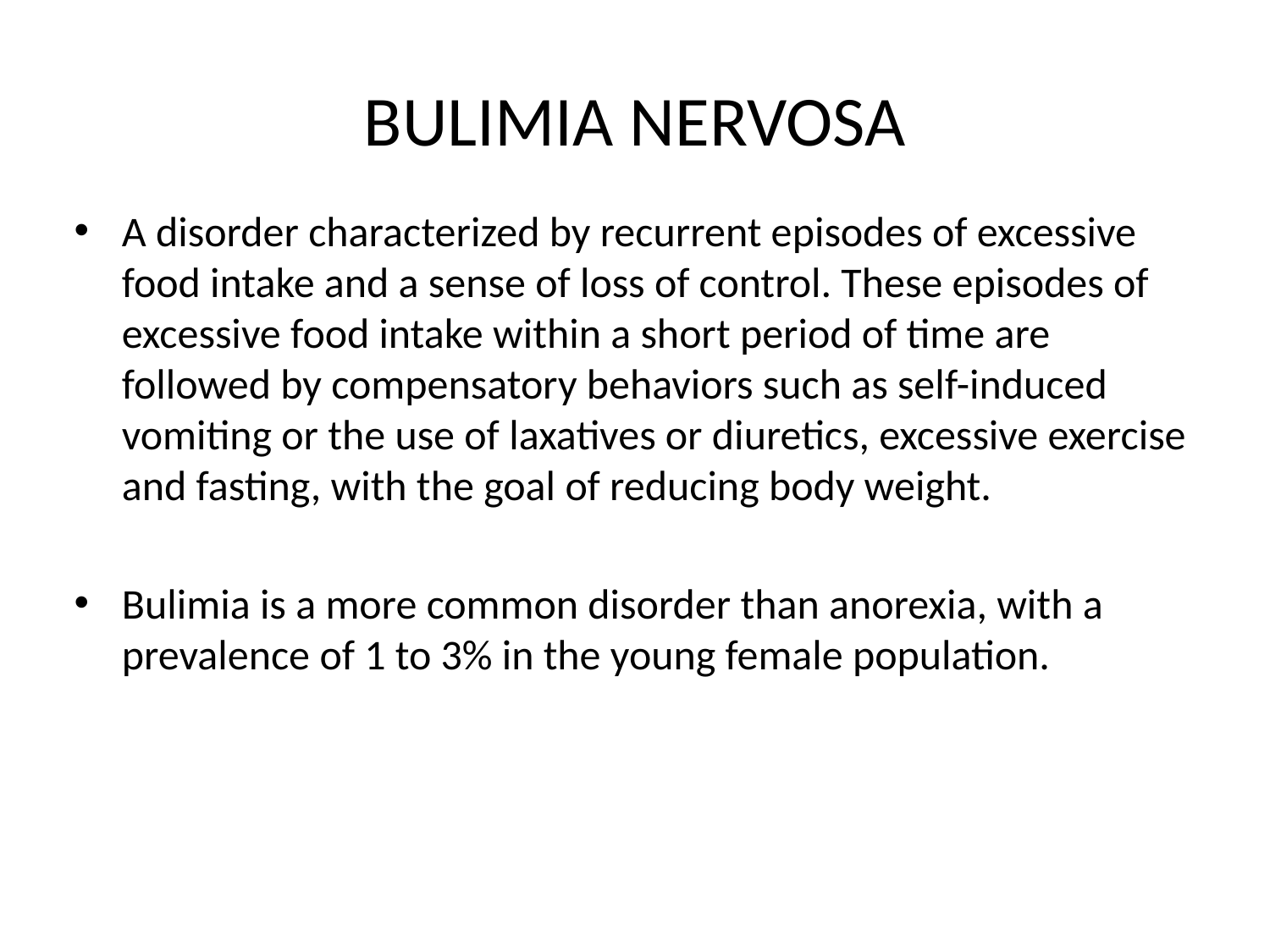

# BULIMIA NERVOSA
A disorder characterized by recurrent episodes of excessive food intake and a sense of loss of control. These episodes of excessive food intake within a short period of time are followed by compensatory behaviors such as self-induced vomiting or the use of laxatives or diuretics, excessive exercise and fasting, with the goal of reducing body weight.

Bulimia is a more common disorder than anorexia, with a prevalence of 1 to 3% in the young female population.